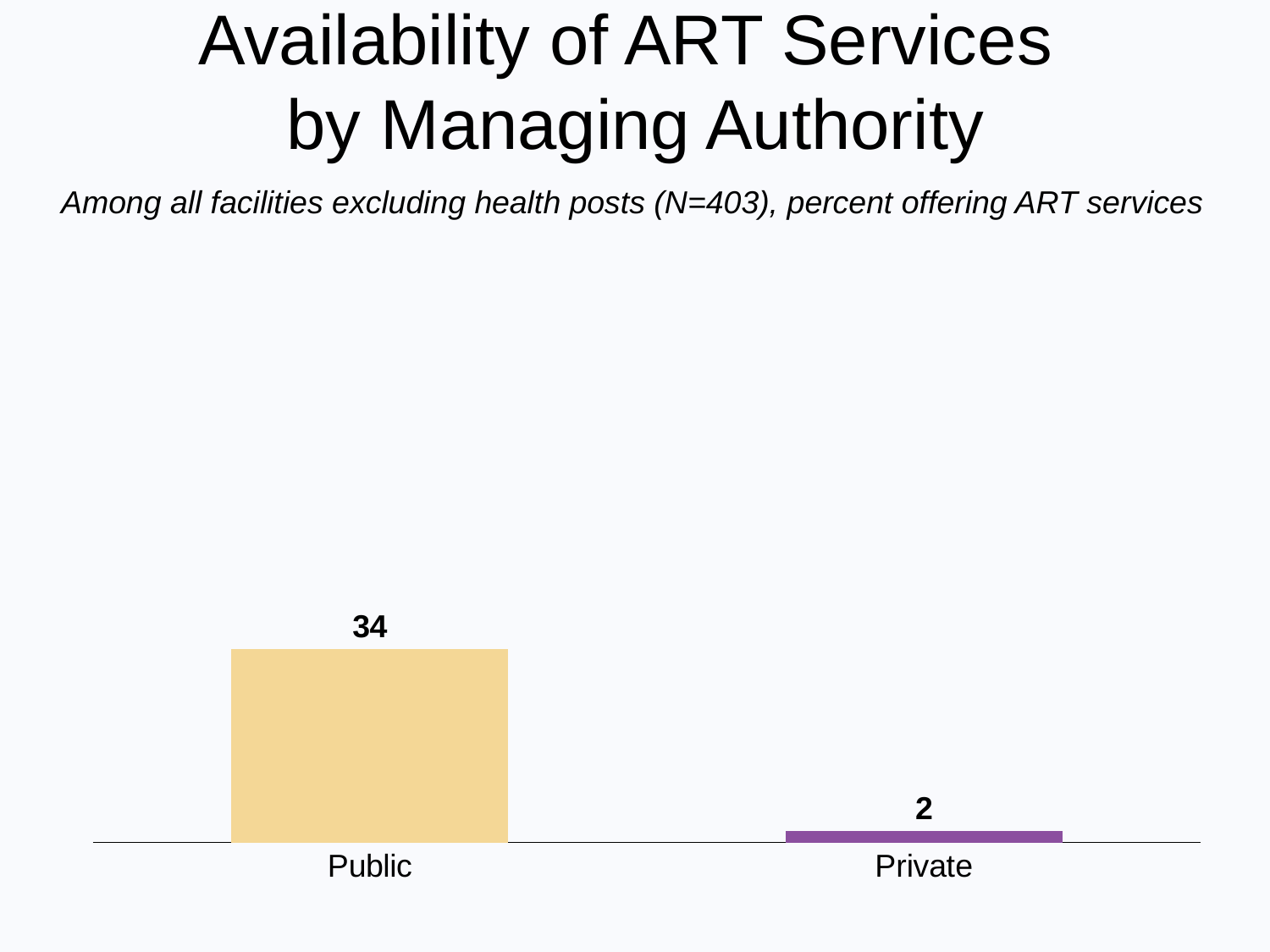

Availability of ART Services
by Managing Authority
Among all facilities excluding health posts (N=403), percent offering ART services

### Chart

| Category | ART |
|---|---|
| Public | 34.0 |
| Private | 2.0 |